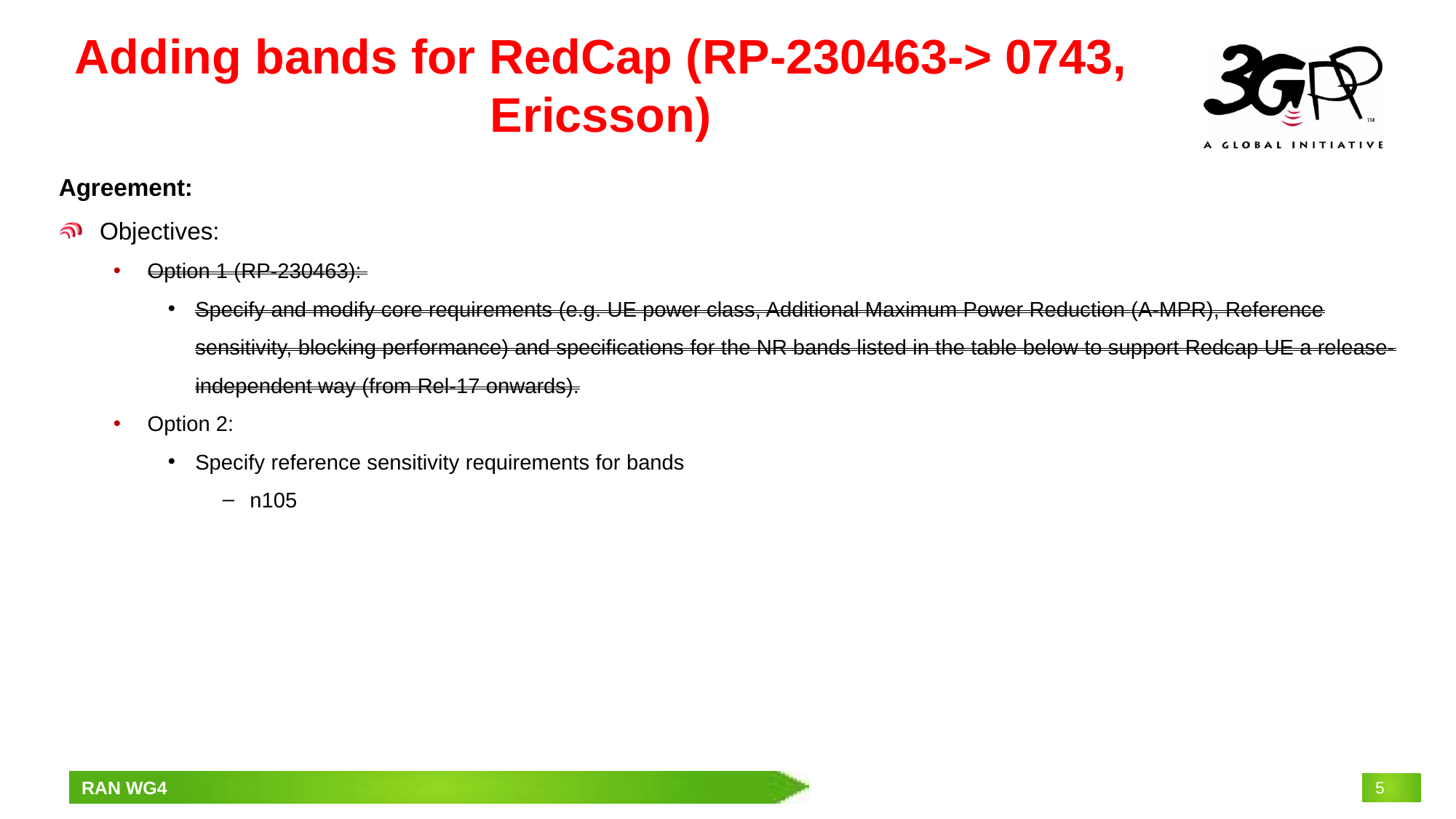

# Adding bands for RedCap (RP-230463-> 0743, Ericsson)
Agreement:
Objectives:
Option 1 (RP-230463):
Specify and modify core requirements (e.g. UE power class, Additional Maximum Power Reduction (A-MPR), Reference sensitivity, blocking performance) and specifications for the NR bands listed in the table below to support Redcap UE a release-independent way (from Rel-17 onwards).
Option 2:
Specify reference sensitivity requirements for bands
n105